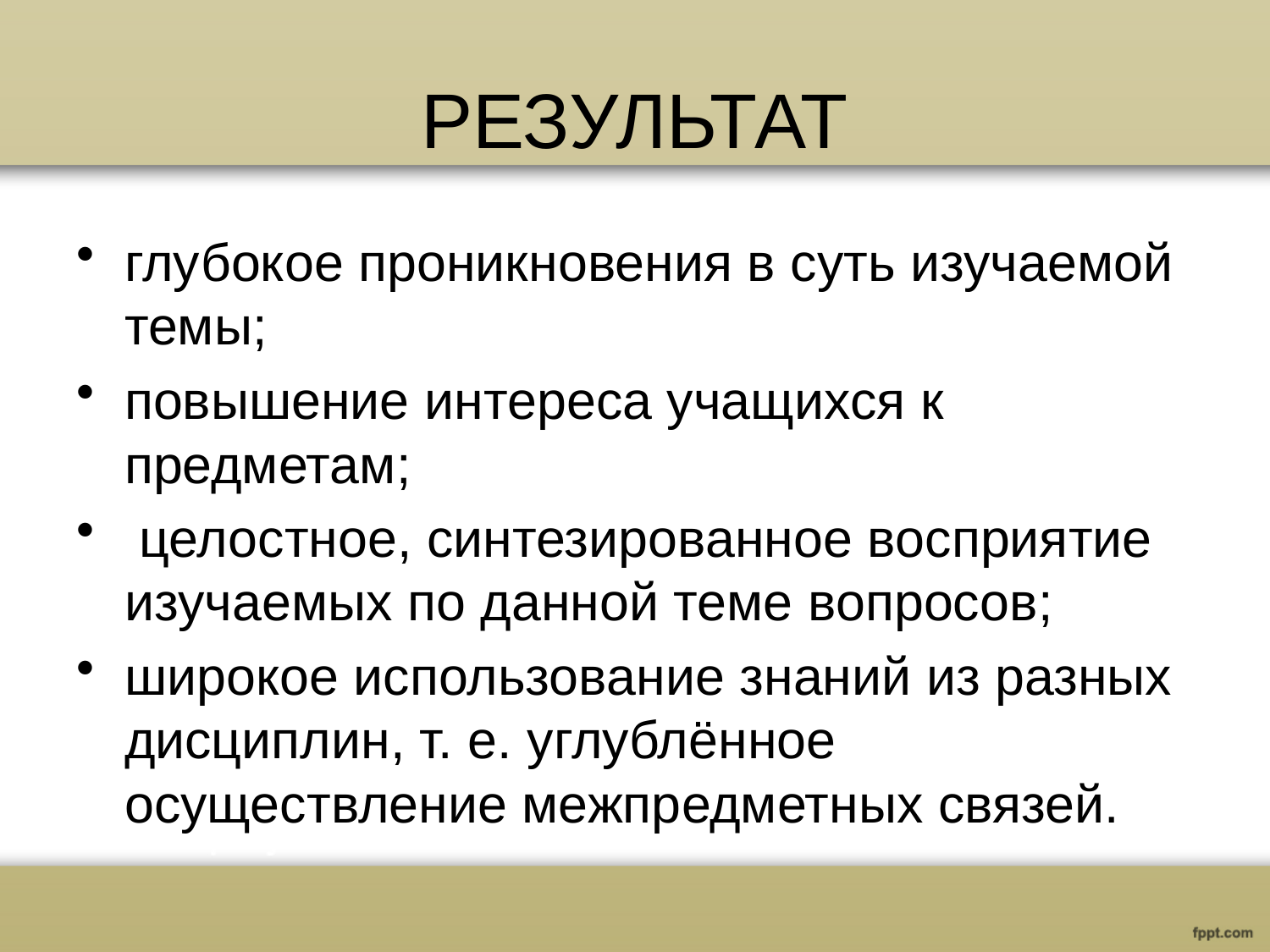

# РЕЗУЛЬТАТ
глубокое проникновения в суть изучаемой темы;
повышение интереса учащихся к предметам;
 целостное, синтезированное восприятие изучаемых по данной теме вопросов;
широкое использование знаний из разных дисциплин, т. е. углублённое осуществление межпредметных связей.